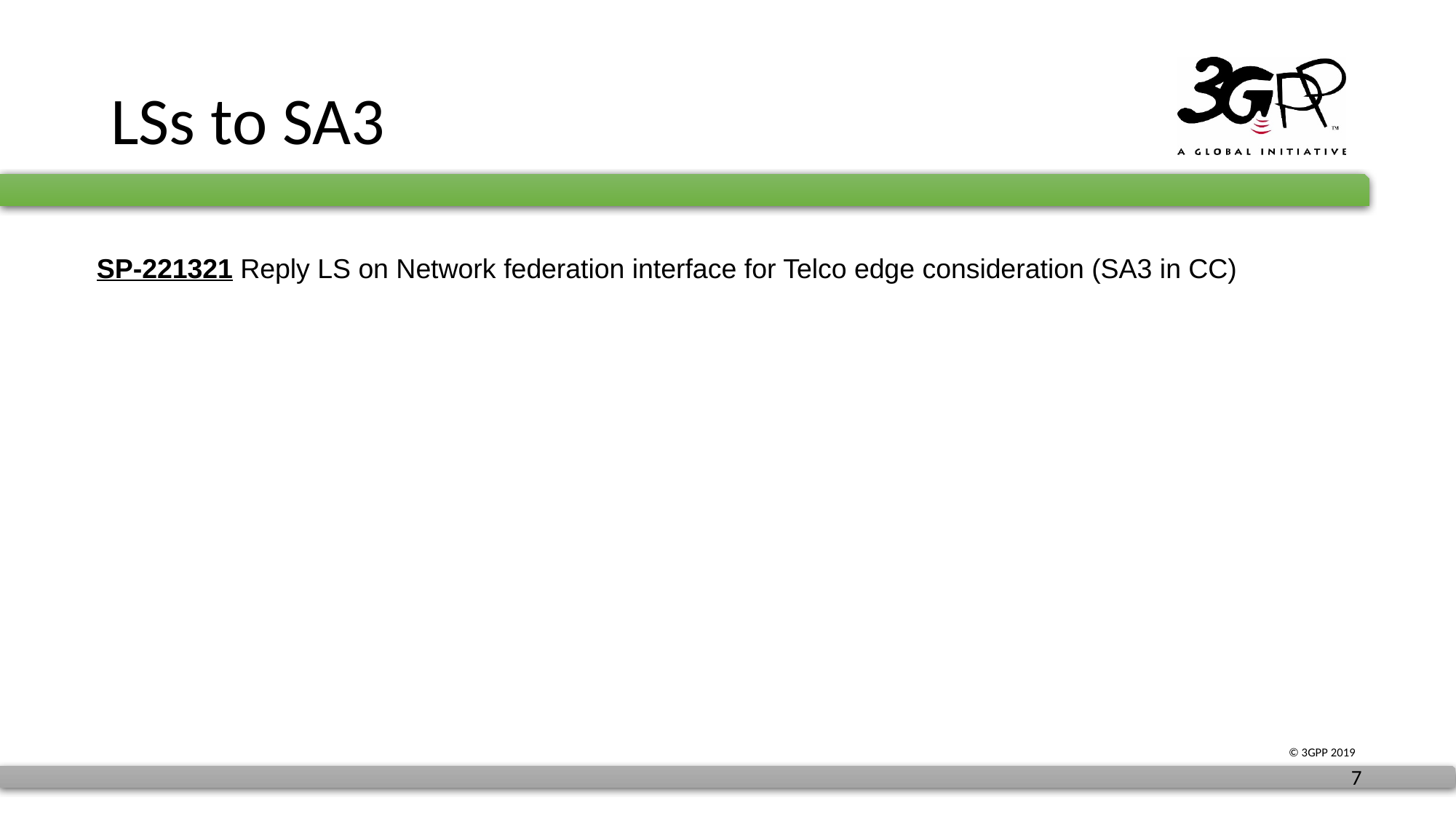

# LSs to SA3
SP-221321 Reply LS on Network federation interface for Telco edge consideration (SA3 in CC)